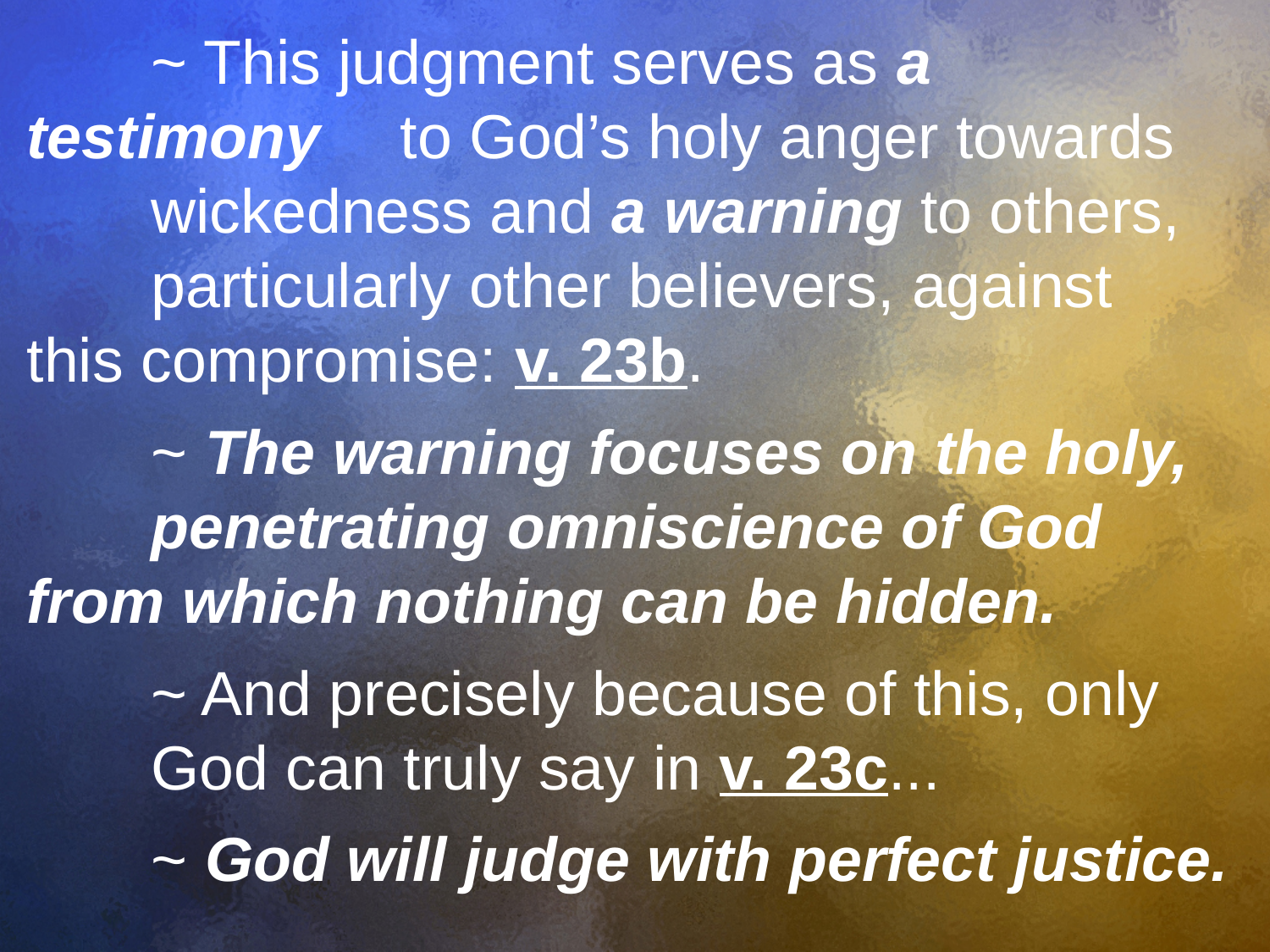

~ This judgment serves as a testimony 		to God’s holy anger towards 				wickedness and a warning to others, 		particularly other believers, against 			this compromise: v. 23b.
	~ The warning focuses on the holy, 		penetrating omniscience of God 			from which nothing can be hidden.
	~ And precisely because of this, only 			God can truly say in v. 23c...
	~ God will judge with perfect justice.